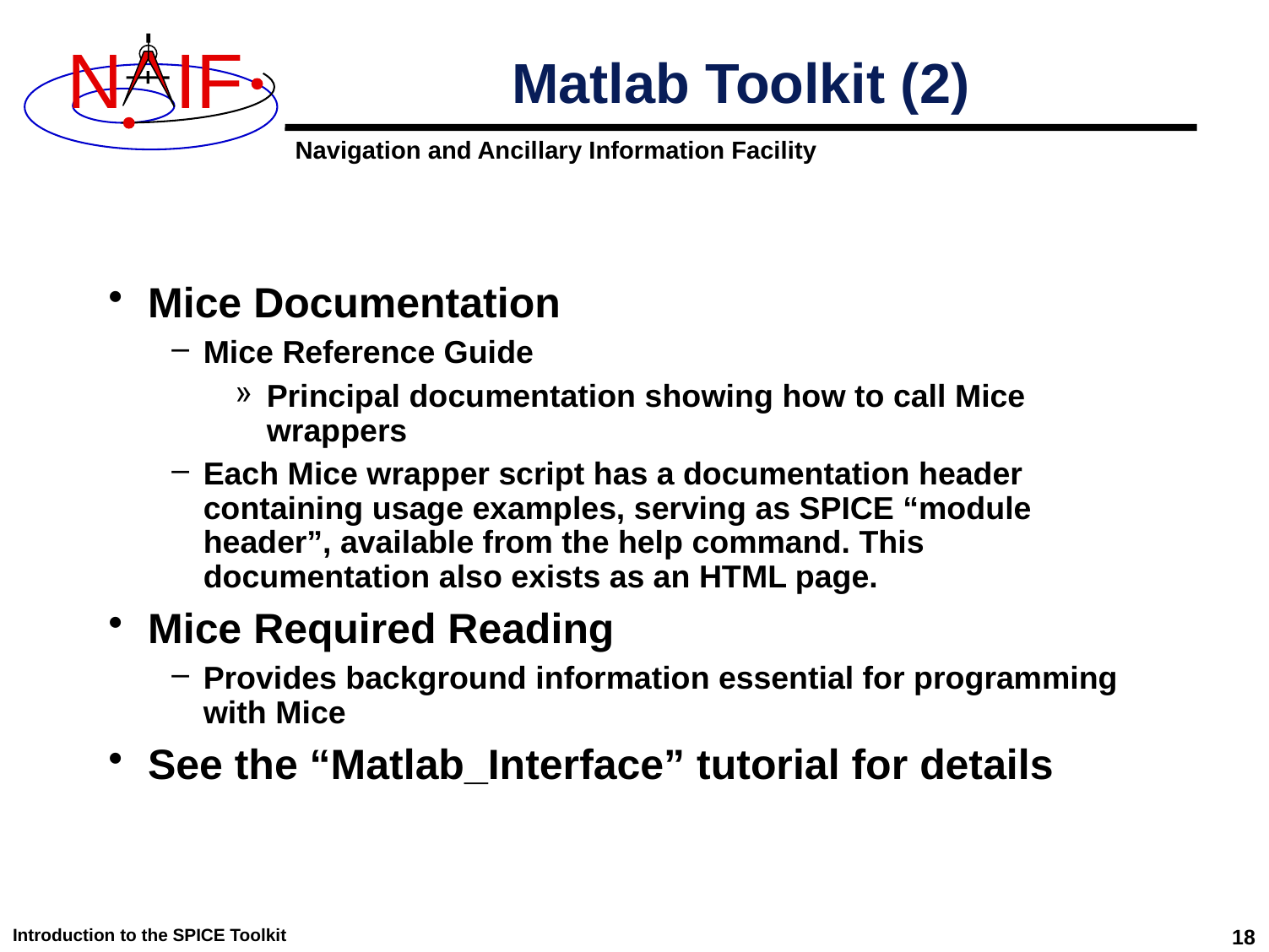

# Matlab Toolkit (2)
Mice Documentation
Mice Reference Guide
Principal documentation showing how to call Mice wrappers
Each Mice wrapper script has a documentation header containing usage examples, serving as SPICE “module header”, available from the help command. This documentation also exists as an HTML page.
Mice Required Reading
Provides background information essential for programming with Mice
See the “Matlab_Interface” tutorial for details

Introduction to the SPICE Toolkit
18